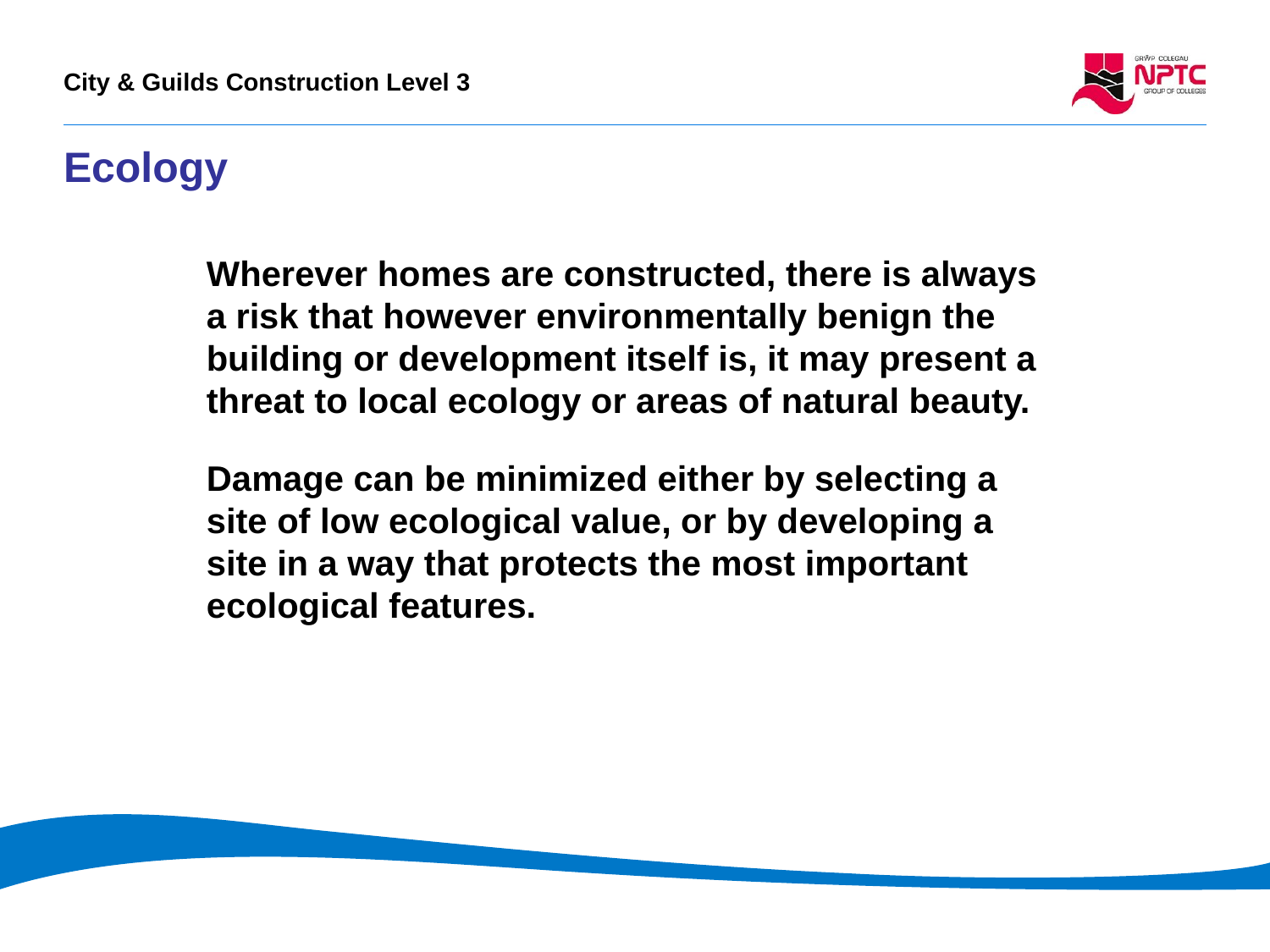

# Ecology
Wherever homes are constructed, there is always a risk that however environmentally benign the building or development itself is, it may present a threat to local ecology or areas of natural beauty.
Damage can be minimized either by selecting a site of low ecological value, or by developing a site in a way that protects the most important ecological features.